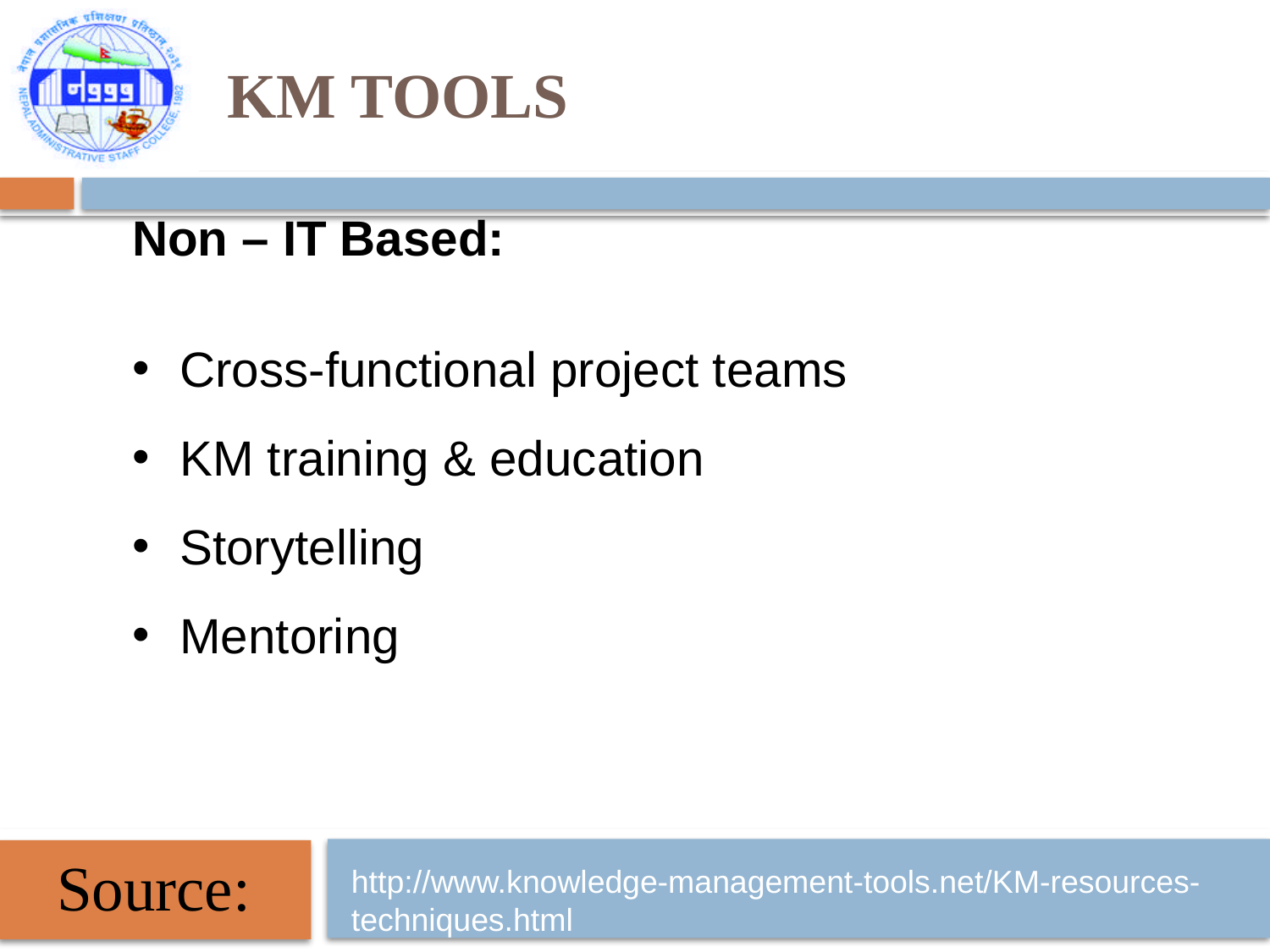

# KM Tools

Non – IT Based:

Cross-functional project teams
KM training & education
Storytelling
Mentoring
Source:

http://www.knowledge-management-tools.net/KM-resources-techniques.html